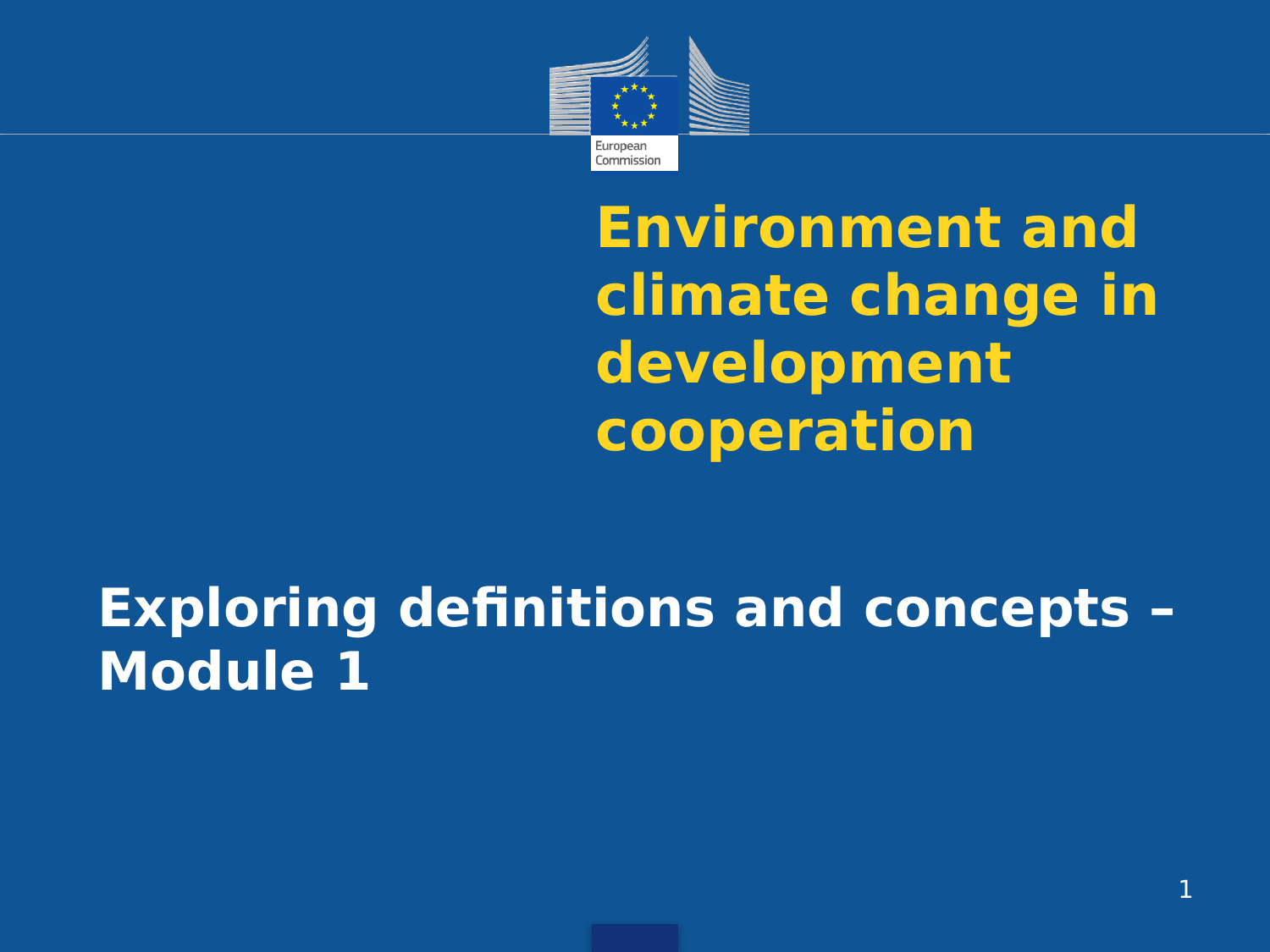

Environment and climate change in development cooperation

Exploring definitions and concepts – Module 1

1